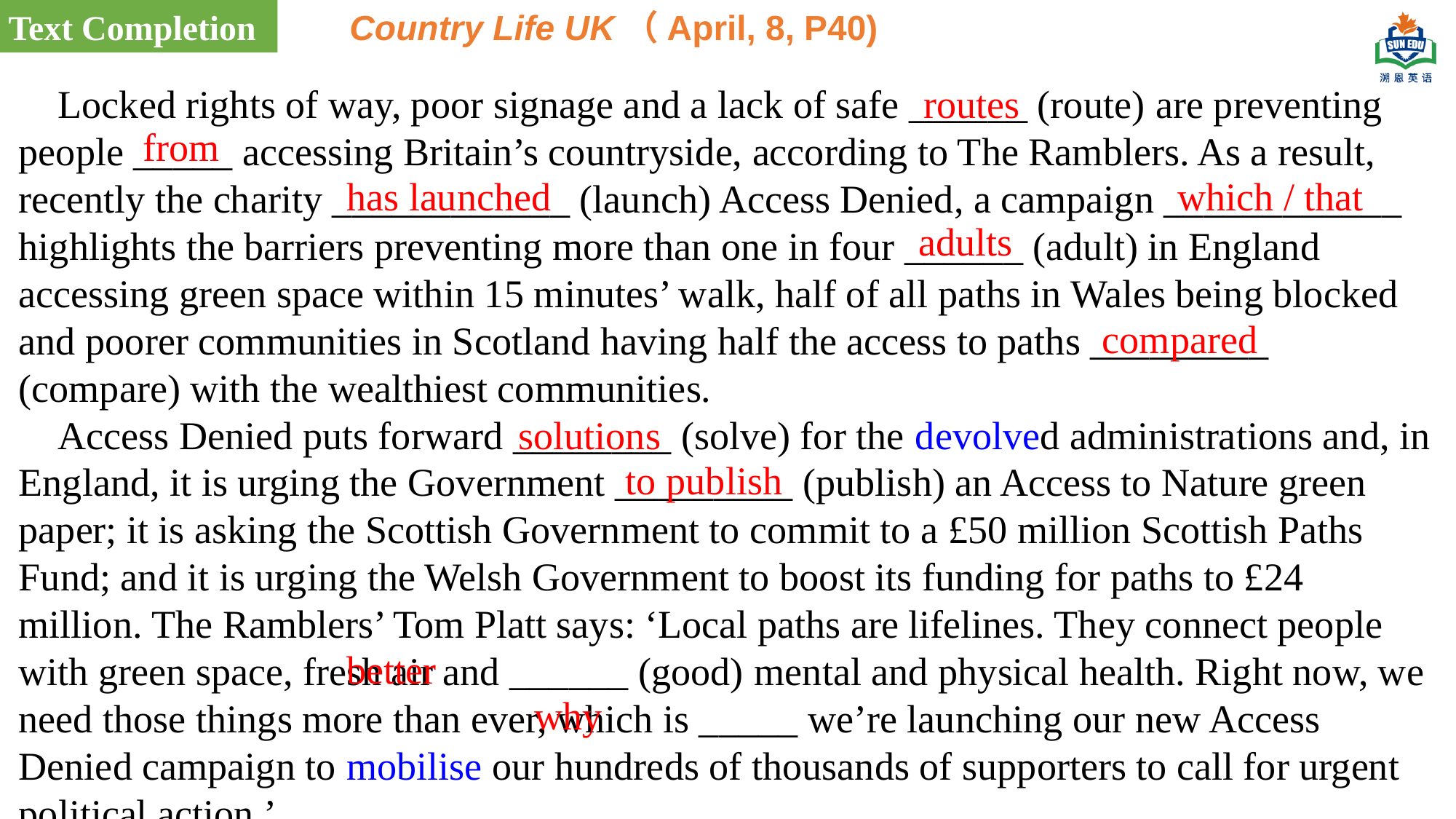

Text Completion
Country Life UK（April, 8, P40)
    Locked rights of way, poor signage and a lack of safe ______ (route) are preventing people _____ accessing Britain’s countryside, according to The Ramblers. As a result, recently the charity ____________ (launch) Access Denied, a campaign ____________ highlights the barriers preventing more than one in four ______ (adult) in England accessing green space within 15 minutes’ walk, half of all paths in Wales being blocked and poorer communities in Scotland having half the access to paths _________ (compare) with the wealthiest communities.
    Access Denied puts forward ________ (solve) for the devolved administrations and, in England, it is urging the Government _________ (publish) an Access to Nature green paper; it is asking the Scottish Government to commit to a £50 million Scottish Paths Fund; and it is urging the Welsh Government to boost its funding for paths to £24 million. The Ramblers’ Tom Platt says: ‘Local paths are lifelines. They connect people with green space, fresh air and ______ (good) mental and physical health. Right now, we need those things more than ever, which is _____ we’re launching our new Access Denied campaign to mobilise our hundreds of thousands of supporters to call for urgent political action.’
routes
from
has launched
which / that
adults
compared
solutions
to publish
better
why